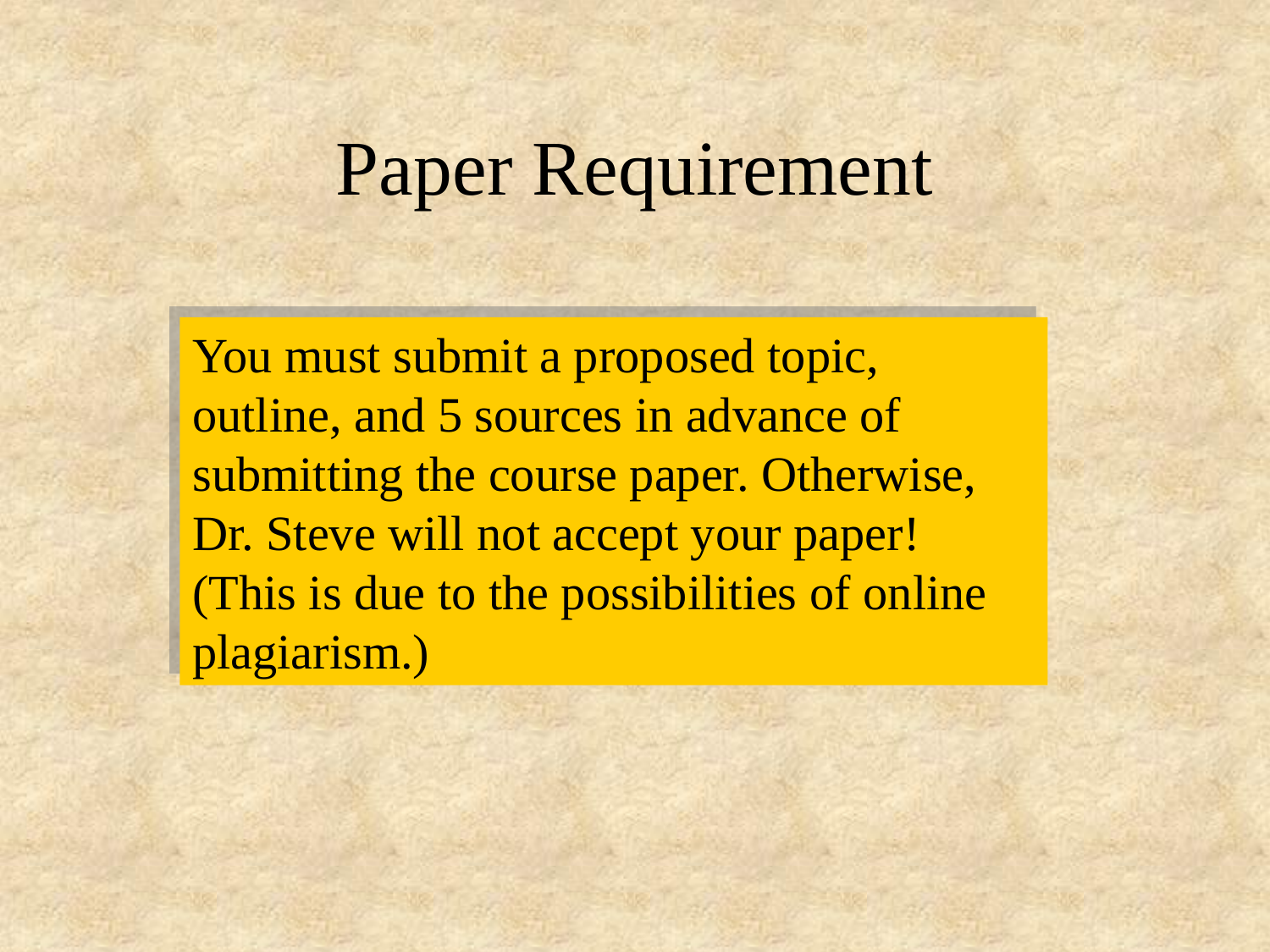

# Paper Requirement
You must submit a proposed topic, outline, and 5 sources in advance of submitting the course paper. Otherwise, Dr. Steve will not accept your paper! (This is due to the possibilities of online plagiarism.)